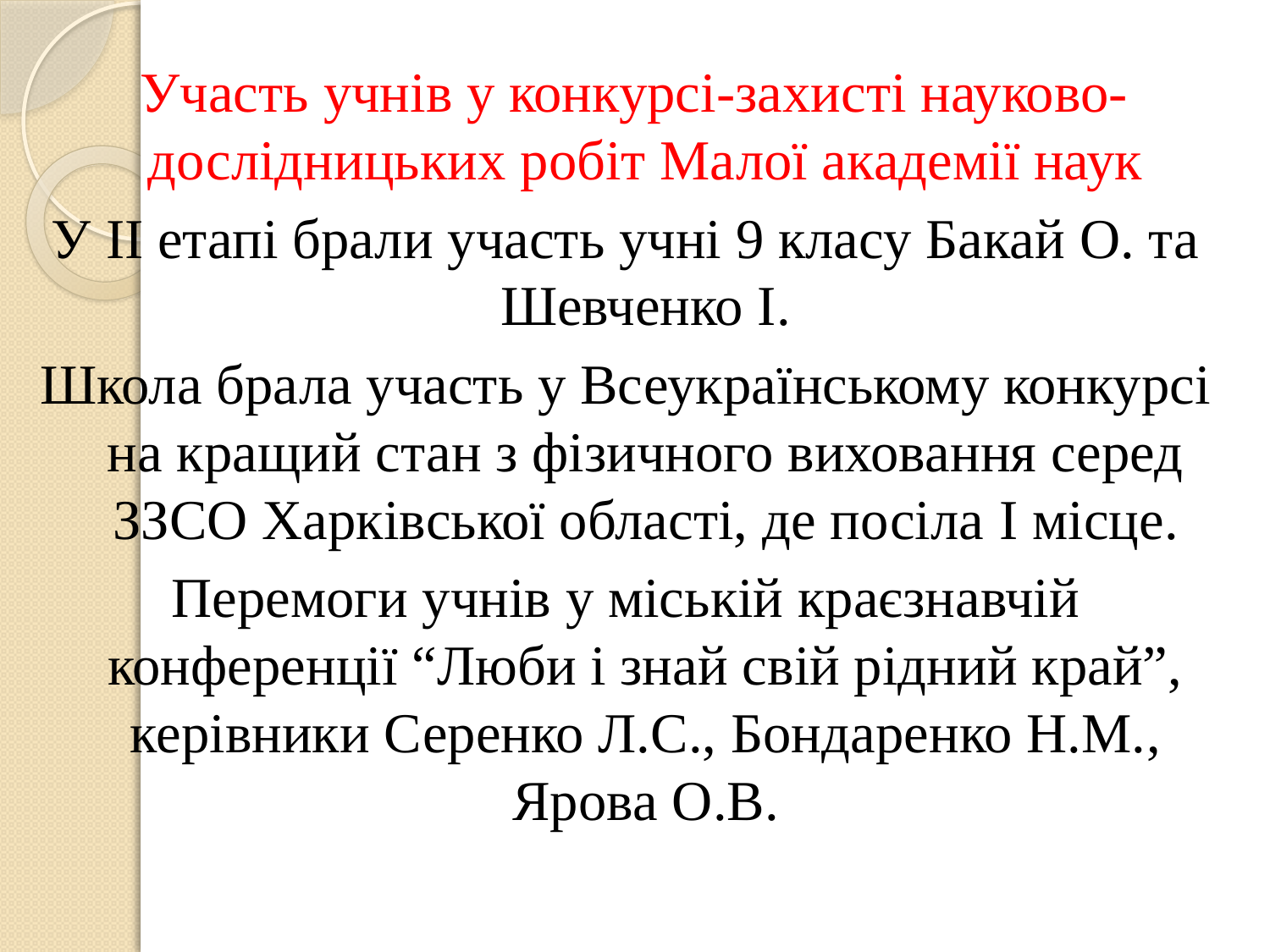

Участь учнів у конкурсі-захисті науково-дослідницьких робіт Малої академії наук
У II етапі брали участь учні 9 класу Бакай О. та Шевченко І.
Школа брала участь у Всеукраїнському конкурсі на кращий стан з фізичного виховання серед ЗЗСО Харківської області, де посіла I місце.
Перемоги учнів у міській краєзнавчій конференції “Люби і знай свій рідний край”, керівники Серенко Л.С., Бондаренко Н.М., Ярова О.В.